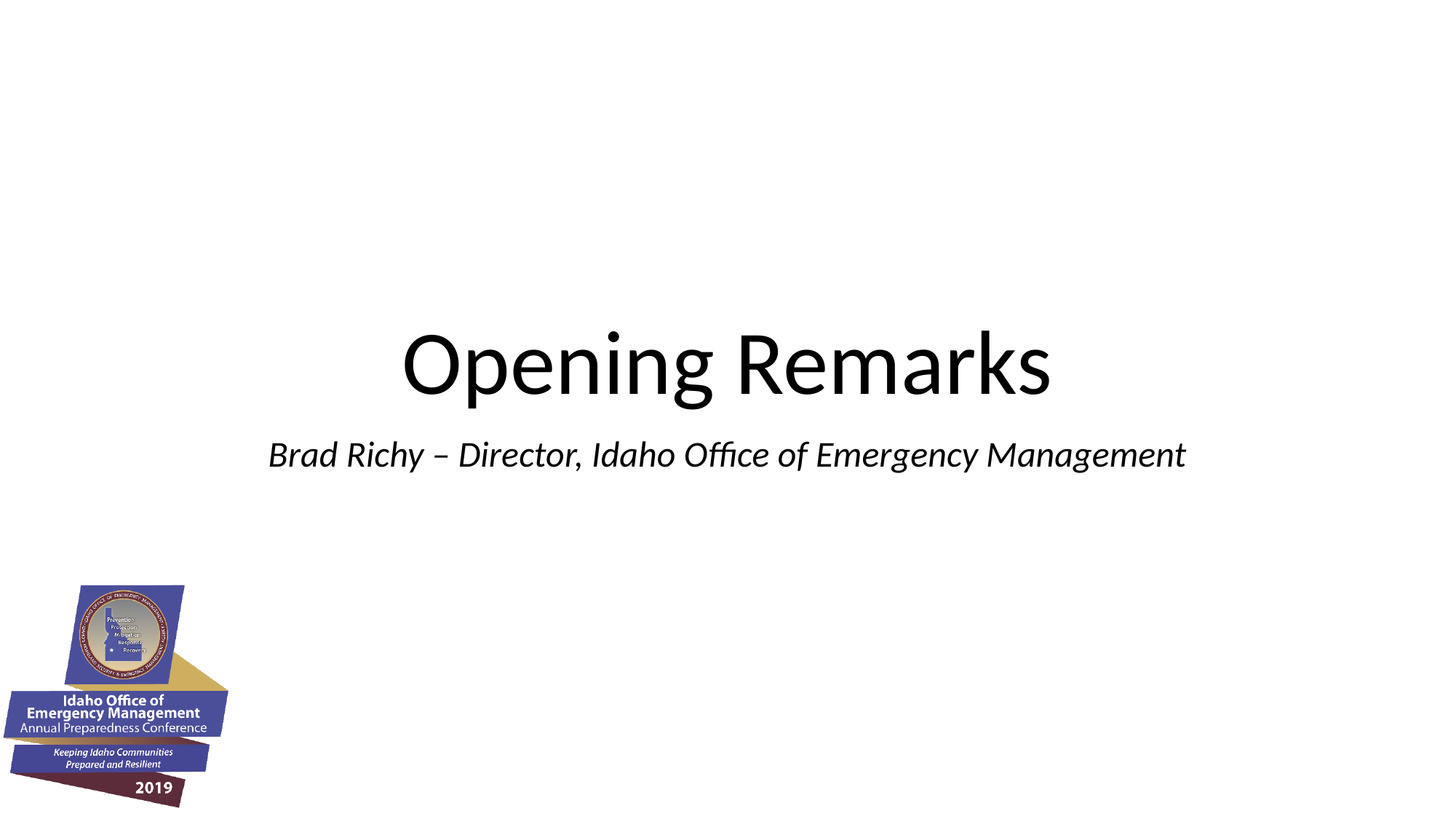

# Opening Remarks
Brad Richy – Director, Idaho Office of Emergency Management